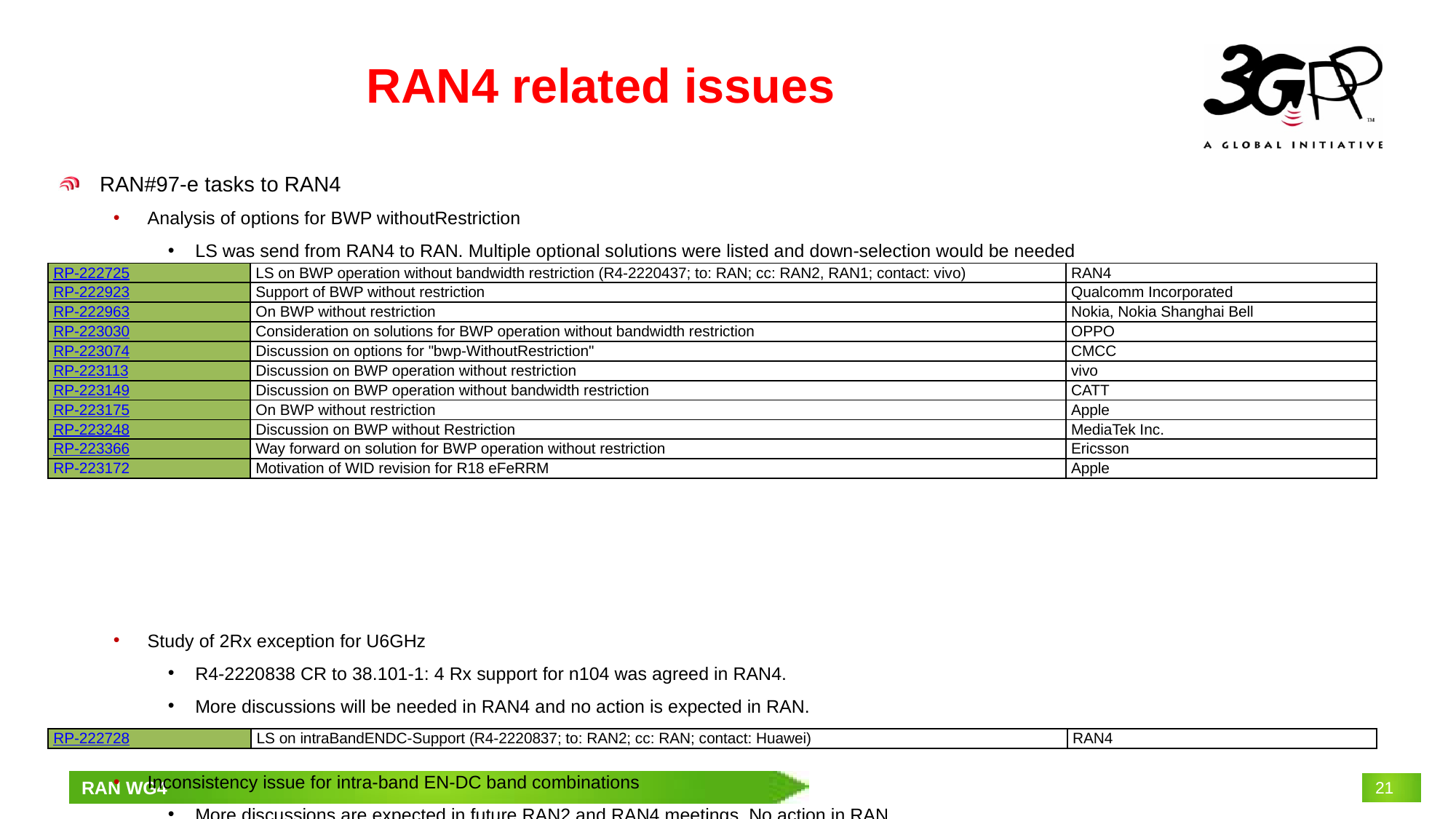

# RAN4 related issues
RAN#97-e tasks to RAN4
Analysis of options for BWP withoutRestriction
LS was send from RAN4 to RAN. Multiple optional solutions were listed and down-selection would be needed

Study of 2Rx exception for U6GHz
R4-2220838 CR to 38.101-1: 4 Rx support for n104 was agreed in RAN4.
More discussions will be needed in RAN4 and no action is expected in RAN.

Inconsistency issue for intra-band EN-DC band combinations
More discussions are expected in future RAN2 and RAN4 meetings. No action in RAN.
| RP‑222725 | LS on BWP operation without bandwidth restriction (R4-2220437; to: RAN; cc: RAN2, RAN1; contact: vivo) | RAN4 |
| --- | --- | --- |
| RP‑222923 | Support of BWP without restriction | Qualcomm Incorporated |
| RP‑222963 | On BWP without restriction | Nokia, Nokia Shanghai Bell |
| RP‑223030 | Consideration on solutions for BWP operation without bandwidth restriction | OPPO |
| RP‑223074 | Discussion on options for "bwp-WithoutRestriction" | CMCC |
| RP‑223113 | Discussion on BWP operation without restriction | vivo |
| RP‑223149 | Discussion on BWP operation without bandwidth restriction | CATT |
| RP‑223175 | On BWP without restriction | Apple |
| RP‑223248 | Discussion on BWP without Restriction | MediaTek Inc. |
| RP‑223366 | Way forward on solution for BWP operation without restriction | Ericsson |
| RP‑223172 | Motivation of WID revision for R18 eFeRRM | Apple |
| RP‑222728 | LS on intraBandENDC-Support (R4-2220837; to: RAN2; cc: RAN; contact: Huawei) | RAN4 |
| --- | --- | --- |